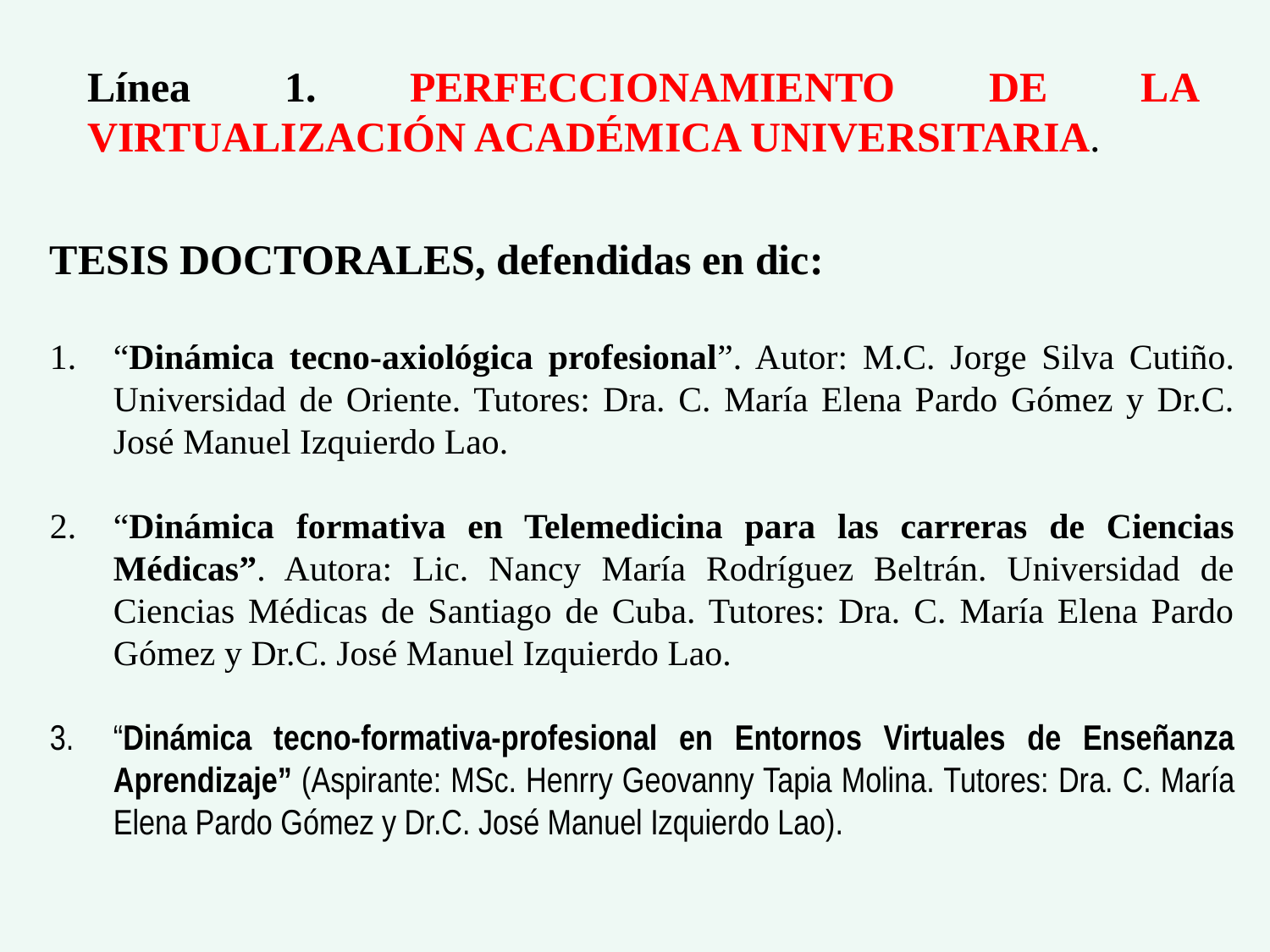

Línea 1. PERFECCIONAMIENTO DE LA VIRTUALIZACIÓN ACADÉMICA UNIVERSITARIA.
TESIS DOCTORALES, defendidas en dic:

“Dinámica tecno-axiológica profesional”. Autor: M.C. Jorge Silva Cutiño. Universidad de Oriente. Tutores: Dra. C. María Elena Pardo Gómez y Dr.C. José Manuel Izquierdo Lao.

“Dinámica formativa en Telemedicina para las carreras de Ciencias Médicas”. Autora: Lic. Nancy María Rodríguez Beltrán. Universidad de Ciencias Médicas de Santiago de Cuba. Tutores: Dra. C. María Elena Pardo Gómez y Dr.C. José Manuel Izquierdo Lao.

“Dinámica tecno-formativa-profesional en Entornos Virtuales de Enseñanza Aprendizaje” (Aspirante: MSc. Henrry Geovanny Tapia Molina. Tutores: Dra. C. María Elena Pardo Gómez y Dr.C. José Manuel Izquierdo Lao).